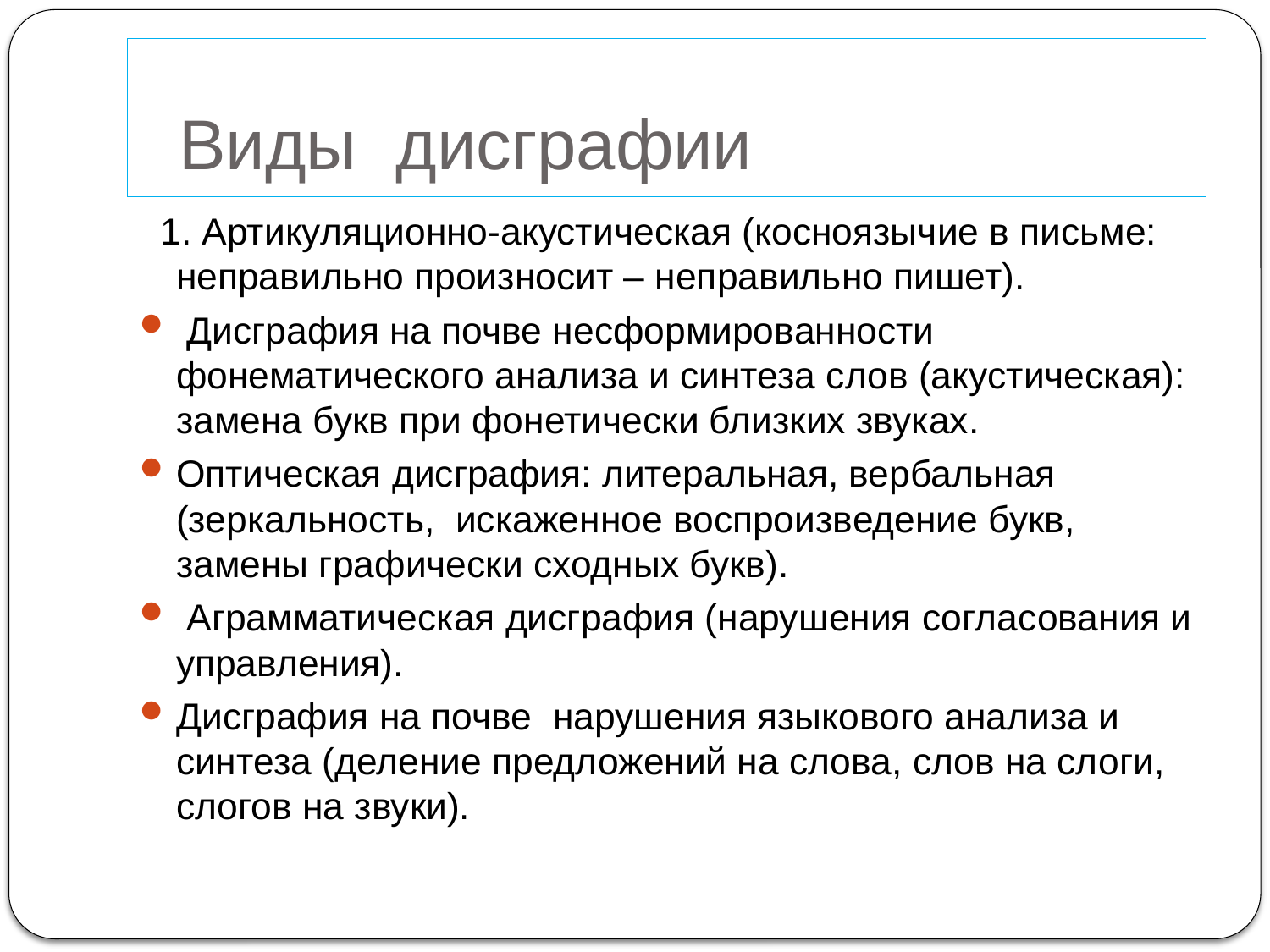

# Виды  дисграфии
  1. Артикуляционно-акустическая (косноязычие в письме:  неправильно произносит – неправильно пишет).
 Дисграфия на почве несформированности фонематического анализа и синтеза слов (акустическая): замена букв при фонетически близких звуках.
Оптическая дисграфия: литеральная, вербальная  (зеркальность,  искаженное воспроизведение букв,  замены графически сходных букв).
 Аграмматическая дисграфия (нарушения согласования и управления).
Дисграфия на почве  нарушения языкового анализа и синтеза (деление предложений на слова, слов на слоги, слогов на звуки).